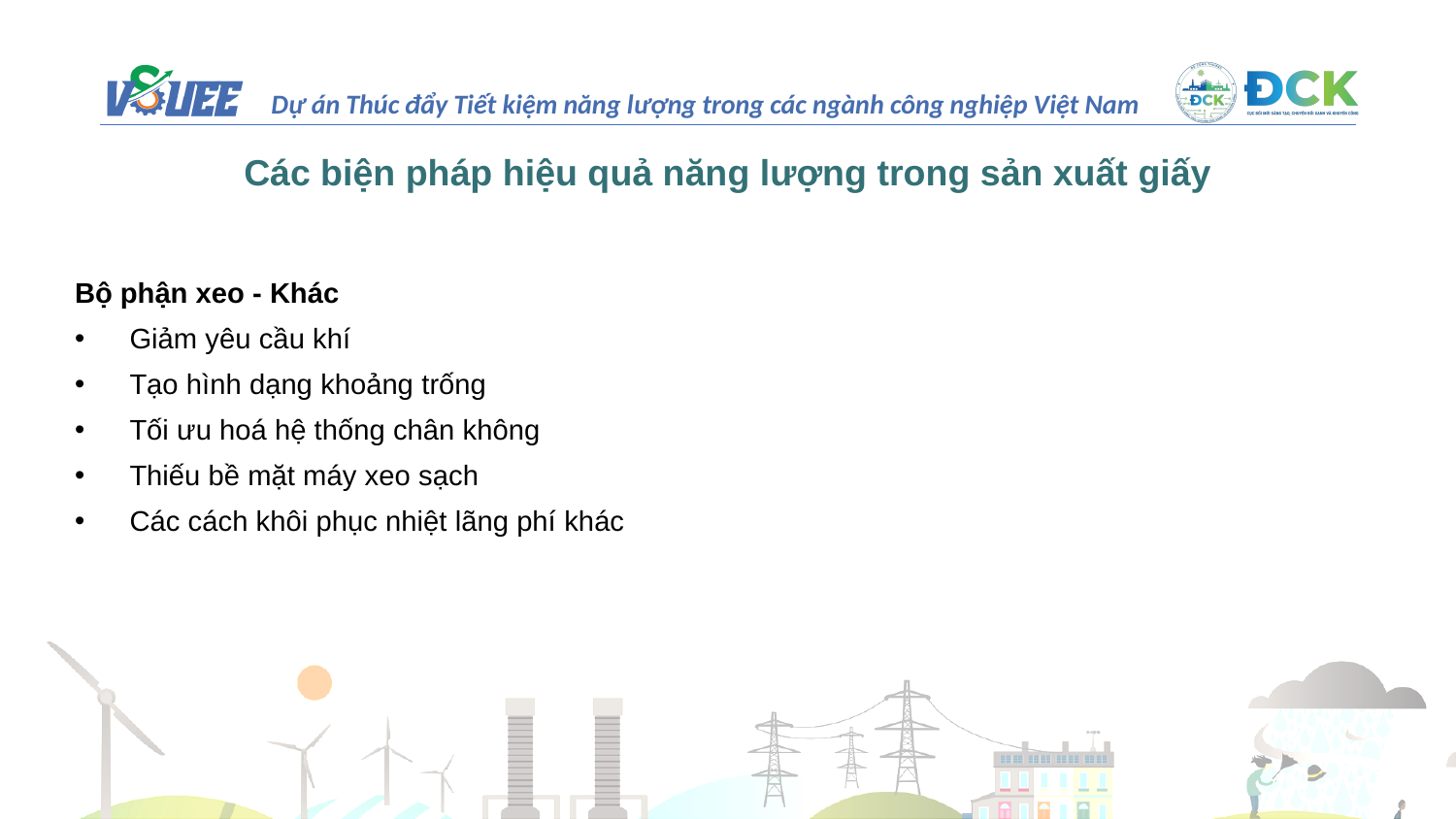

# Các biện pháp hiệu quả năng lượng trong sản xuất giấy
Bộ phận xeo - Khác
Giảm yêu cầu khí
Tạo hình dạng khoảng trống
Tối ưu hoá hệ thống chân không
Thiếu bề mặt máy xeo sạch
Các cách khôi phục nhiệt lãng phí khác